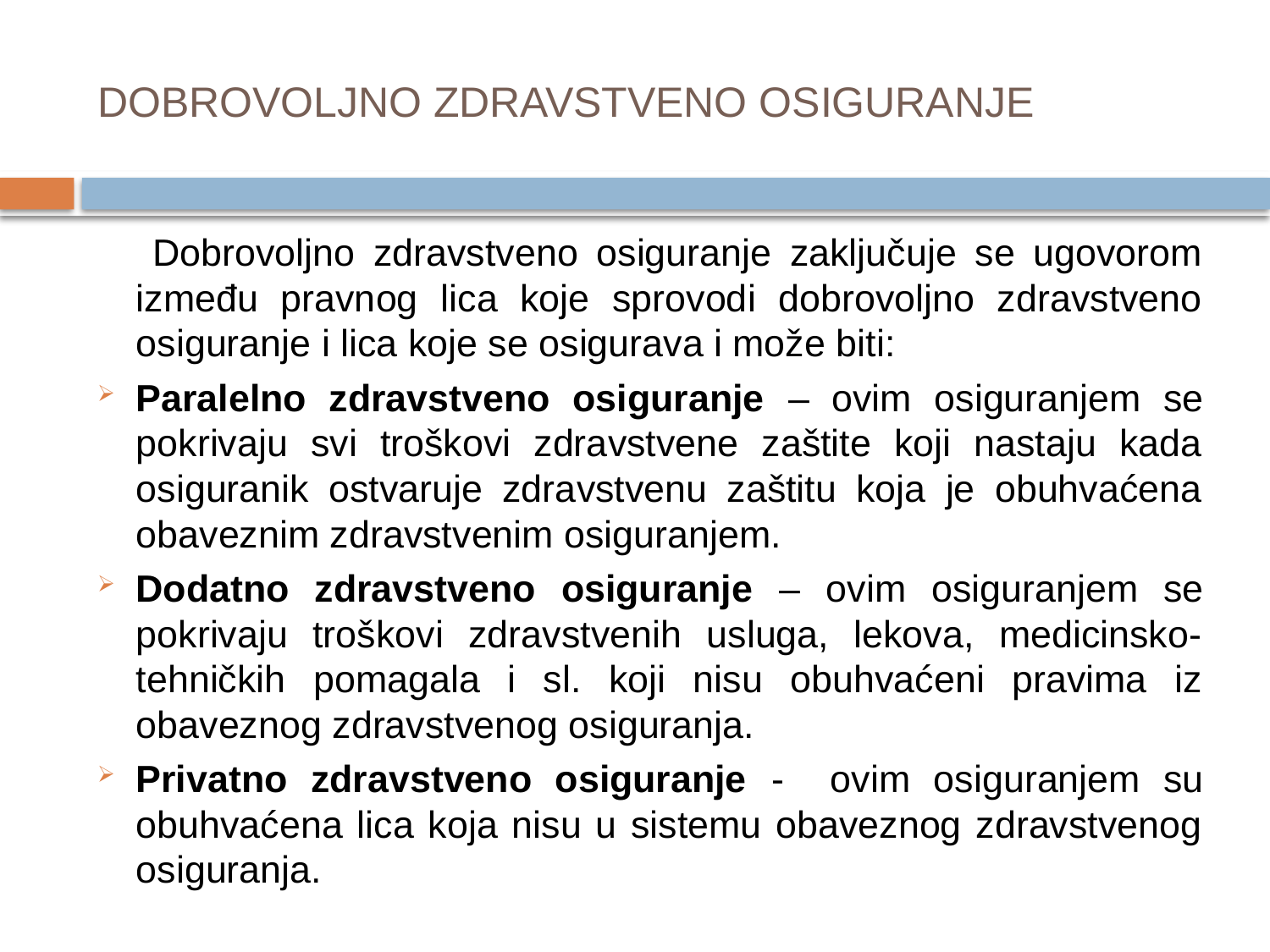

# DOBROVOLJNO ZDRAVSTVENO OSIGURANJE
   Dobrovoljno zdravstveno osiguranje zaključuje se ugovorom između pravnog lica koje sprovodi dobrovoljno zdravstveno osiguranje i lica koje se osigurava i može biti:
Paralelno zdravstveno osiguranje – ovim osiguranjem se pokrivaju svi troškovi zdravstvene zaštite koji nastaju kada osiguranik ostvaruje zdravstvenu zaštitu koja je obuhvaćena obaveznim zdravstvenim osiguranjem.
Dodatno zdravstveno osiguranje – ovim osiguranjem se pokrivaju troškovi zdravstvenih usluga, lekova, medicinsko-tehničkih pomagala i sl. koji nisu obuhvaćeni pravima iz obaveznog zdravstvenog osiguranja.
Privatno zdravstveno osiguranje -  ovim osiguranjem su obuhvaćena lica koja nisu u sistemu obaveznog zdravstvenog osiguranja.